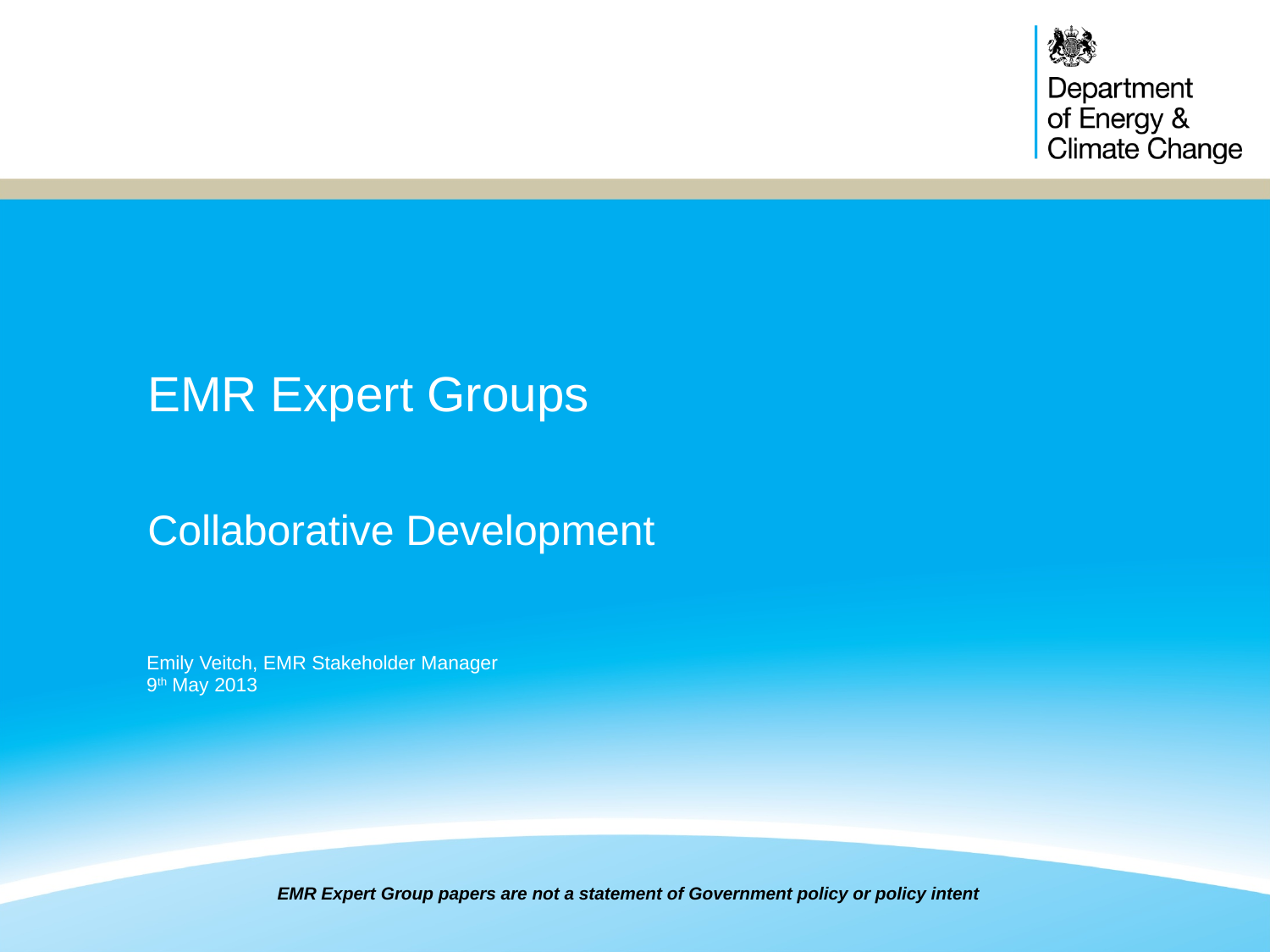

# EMR Expert Groups
Collaborative Development

| Emily Veitch, EMR Stakeholder Manager 9th May 2013 |
| --- |